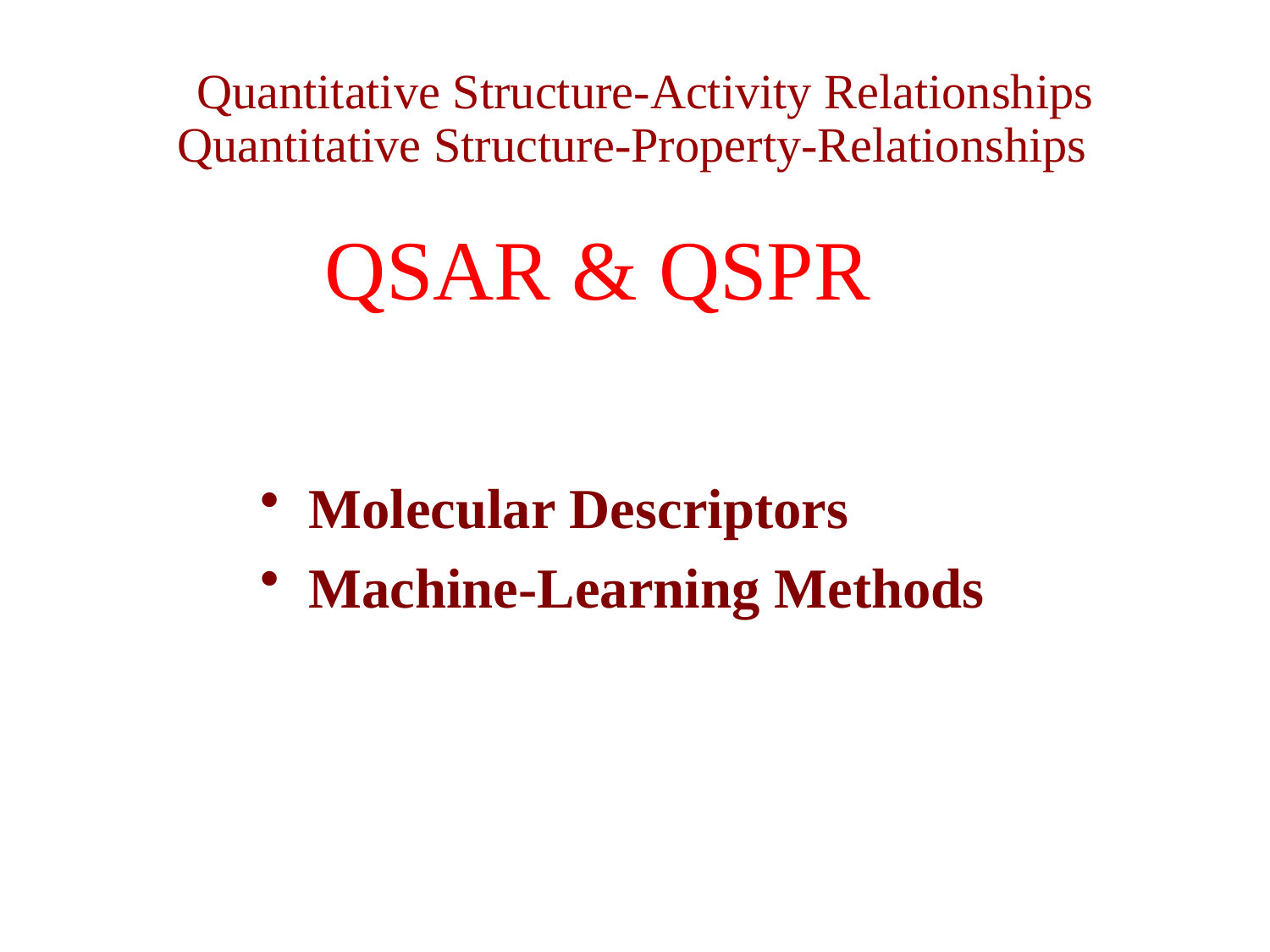

Quantitative Structure-Activity Relationships
 Quantitative Structure-Property-Relationships
QSAR & QSPR
Molecular Descriptors
Machine-Learning Methods